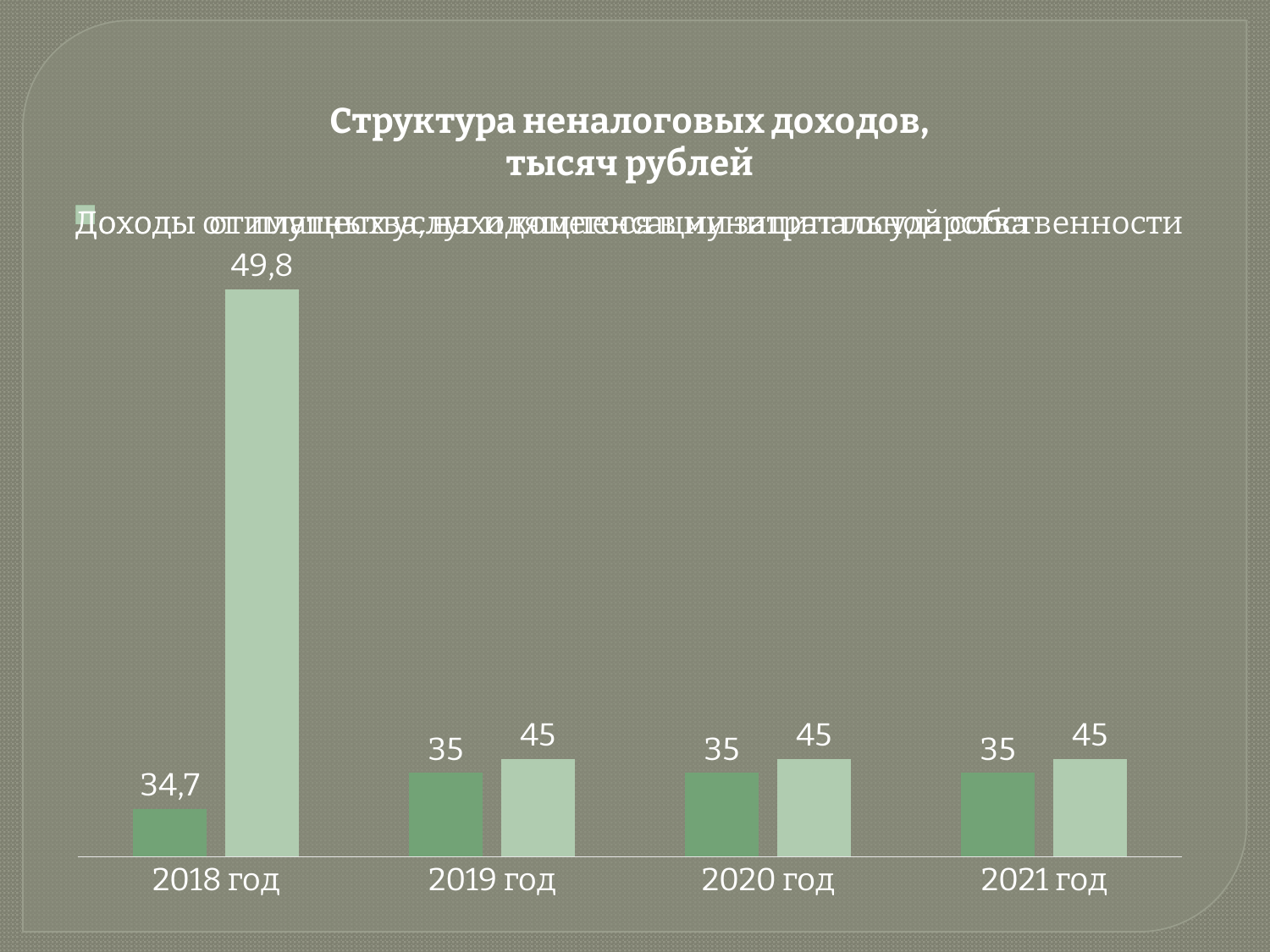

### Chart: Структура неналоговых доходов,
тысяч рублей

| Category | Доходы от имущества, находящегося в муниципальной собственности | Доходы  от платных услуг и компенсации затрат государства |
|---|---|---|
| 2018 год | 20.0 | 237.4 |
| 2019 год | 35.0 | 41.0 |
| 2020 год | 35.0 | 41.0 |
| 2021 год | 35.0 | 41.0 |